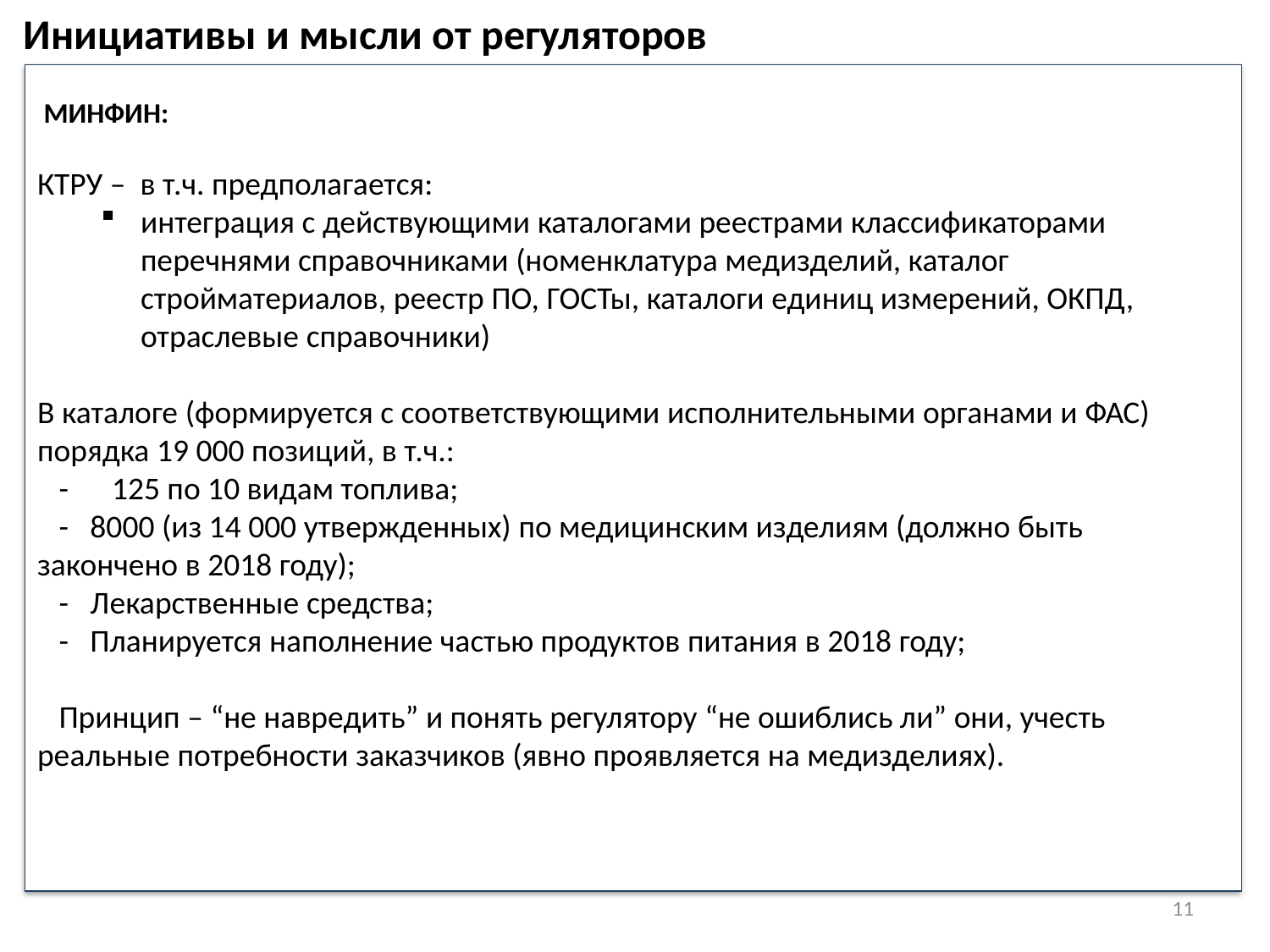

Инициативы и мысли от регуляторов
 МИНФИН:

КТРУ –  в т.ч. предполагается:
интеграция с действующими каталогами реестрами классификаторами перечнями справочниками (номенклатура медизделий, каталог стройматериалов, реестр ПО, ГОСТы, каталоги единиц измерений, ОКПД, отраслевые справочники)

В каталоге (формируется с соответствующими исполнительными органами и ФАС) порядка 19 000 позиций, в т.ч.:
   -      125 по 10 видам топлива;
   -   8000 (из 14 000 утвержденных) по медицинским изделиям (должно быть закончено в 2018 году);
   -   Лекарственные средства;
   -   Планируется наполнение частью продуктов питания в 2018 году;

   Принцип – “не навредить” и понять регулятору “не ошиблись ли” они, учесть реальные потребности заказчиков (явно проявляется на медизделиях).

11